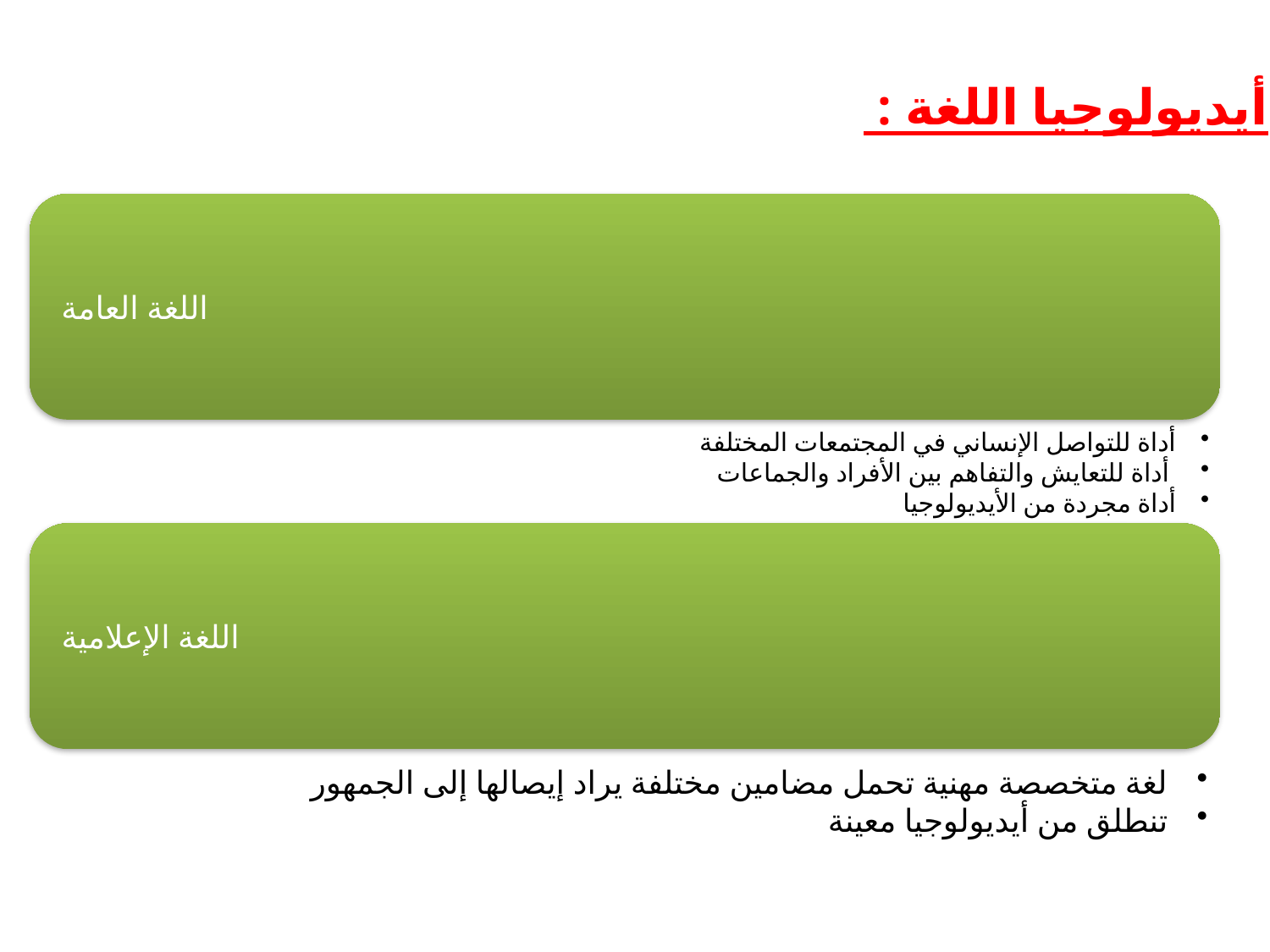

أيديولوجيا اللغة :

اللغة العامة
لغة متخصصة مهنية تحمل مضامين مختلفة يراد إيصالها إلى الجمهور
تنطلق من أيديولوجيا معينة